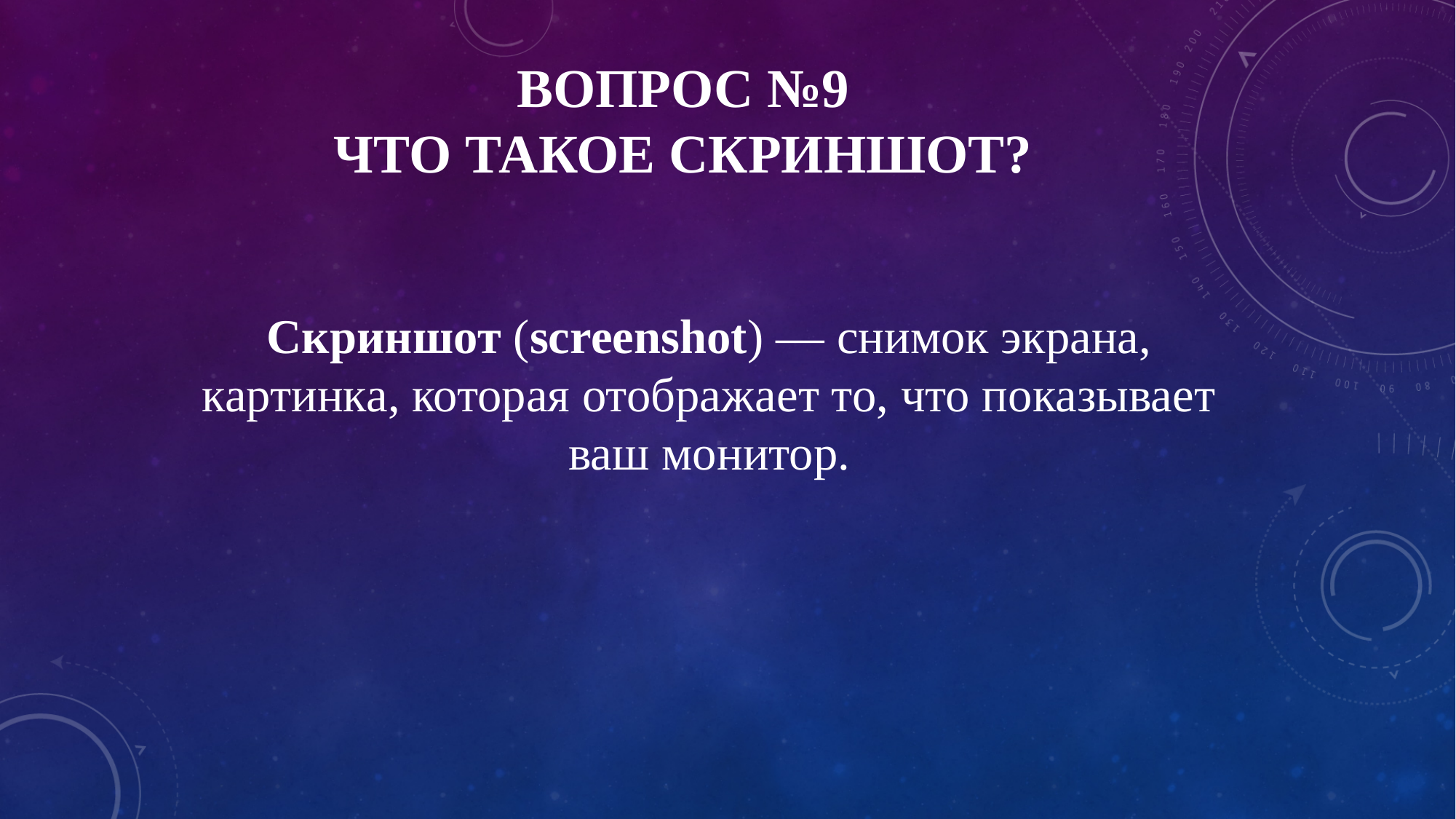

# Вопрос №9 Что такое скриншот?
Скриншот (screenshot) — снимок экрана, картинка, которая отображает то, что показывает ваш монитор.